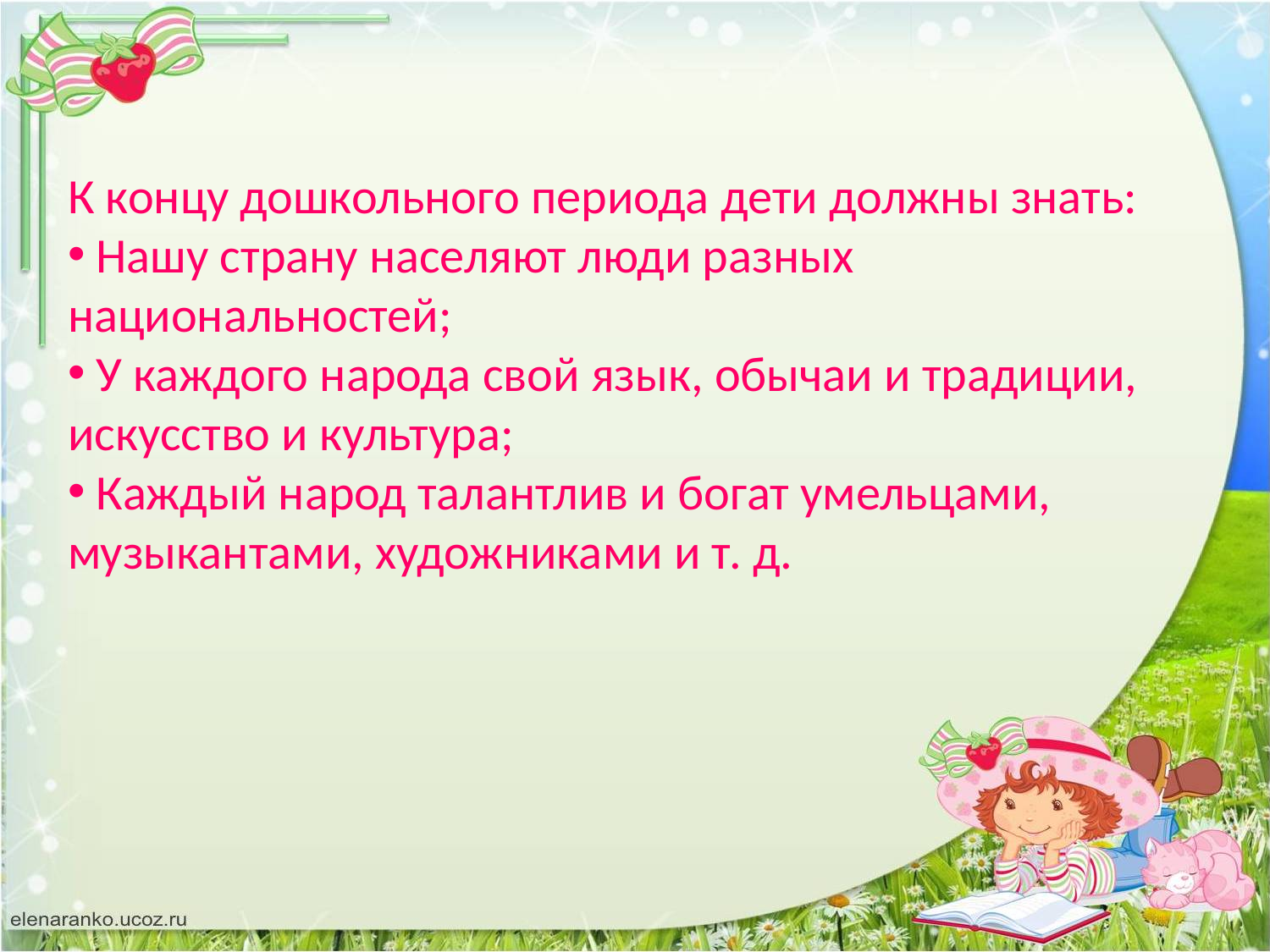

К концу дошкольного периода дети должны знать:
 Нашу страну населяют люди разных национальностей;
 У каждого народа свой язык, обычаи и традиции, искусство и культура;
 Каждый народ талантлив и богат умельцами, музыкантами, художниками и т. д.